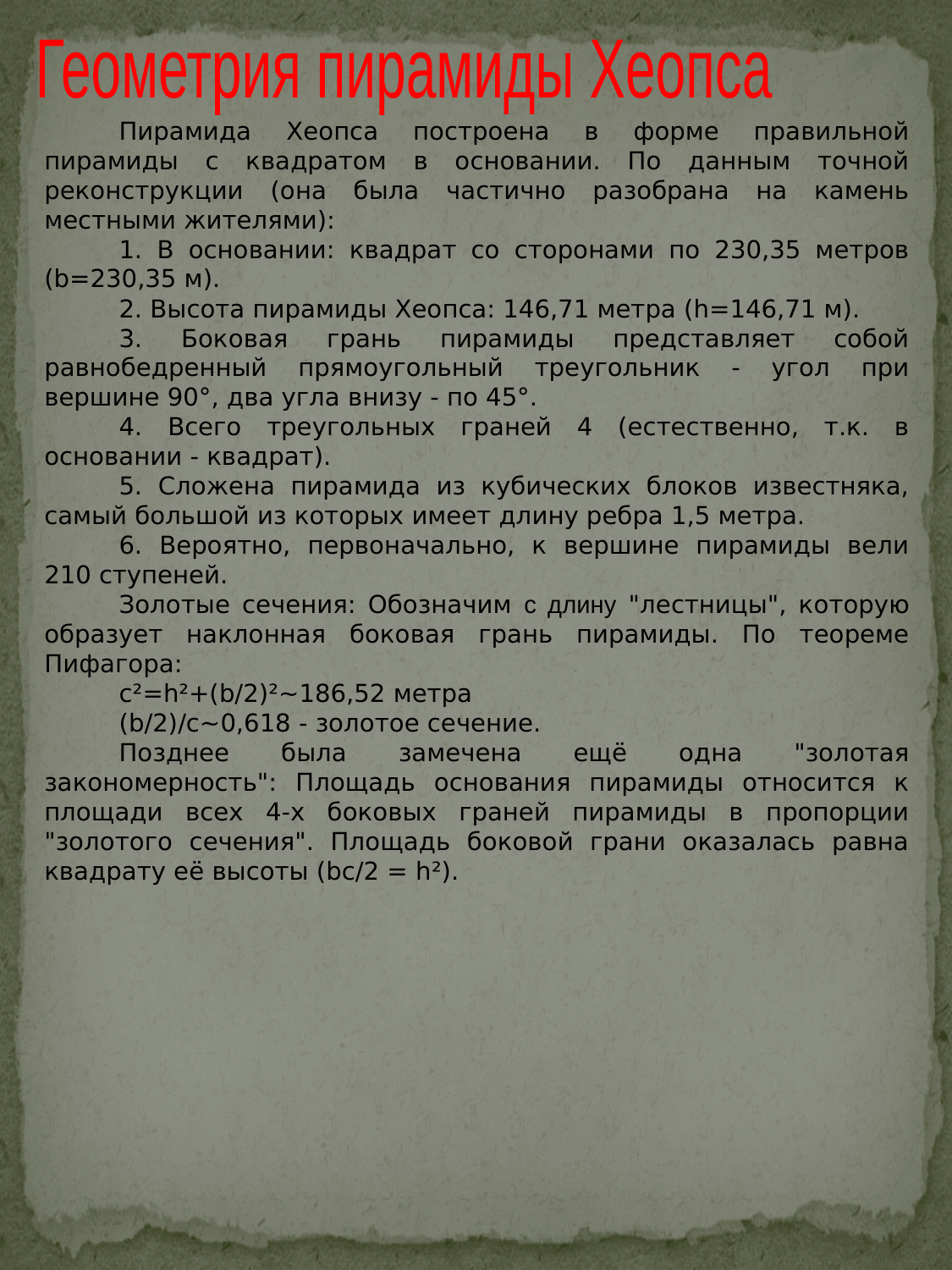

Геометрия пирамиды Хеопса
Пирамида Хеопса построена в форме правильной пирамиды с квадратом в основании. По данным точной реконструкции (она была частично разобрана на камень местными жителями):
1. В основании: квадрат со сторонами по 230,35 метров (b=230,35 м).
2. Высота пирамиды Хеопса: 146,71 метра (h=146,71 м).
3. Боковая грань пирамиды представляет собой равнобедренный прямоугольный треугольник - угол при вершине 90°, два угла внизу - по 45°.
4. Всего треугольных граней 4 (естественно, т.к. в основании - квадрат).
5. Сложена пирамида из кубических блоков известняка, самый большой из которых имеет длину ребра 1,5 метра.
6. Вероятно, первоначально, к вершине пирамиды вели 210 ступеней.
Золотые сечения: Обозначим c длину "лестницы", которую образует наклонная боковая грань пирамиды. По теореме Пифагора:
c²=h²+(b/2)²~186,52 метра
(b/2)/c~0,618 - золотое сечение.
Позднее была замечена ещё одна "золотая закономерность": Площадь основания пирамиды относится к площади всех 4-х боковых граней пирамиды в пропорции "золотого сечения". Площадь боковой грани оказалась равна квадрату её высоты (bc/2 = h²).